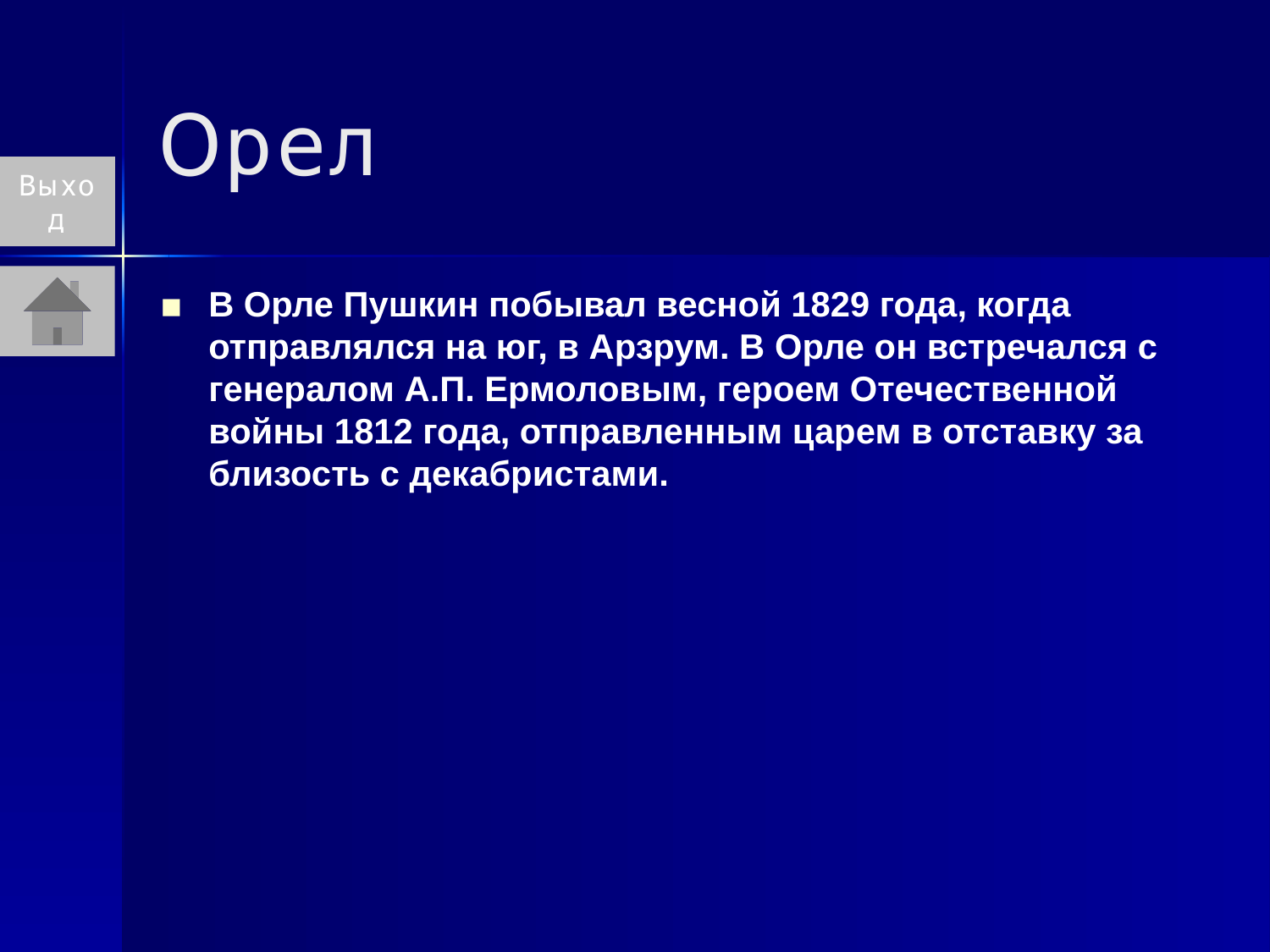

# Орел
Выход

В Орле Пушкин побывал весной 1829 года, когда отправлялся на юг, в Арзрум. В Орле он встречался с генералом А.П. Ермоловым, героем Отечественной войны 1812 года, отправленным царем в отставку за близость с декабристами.